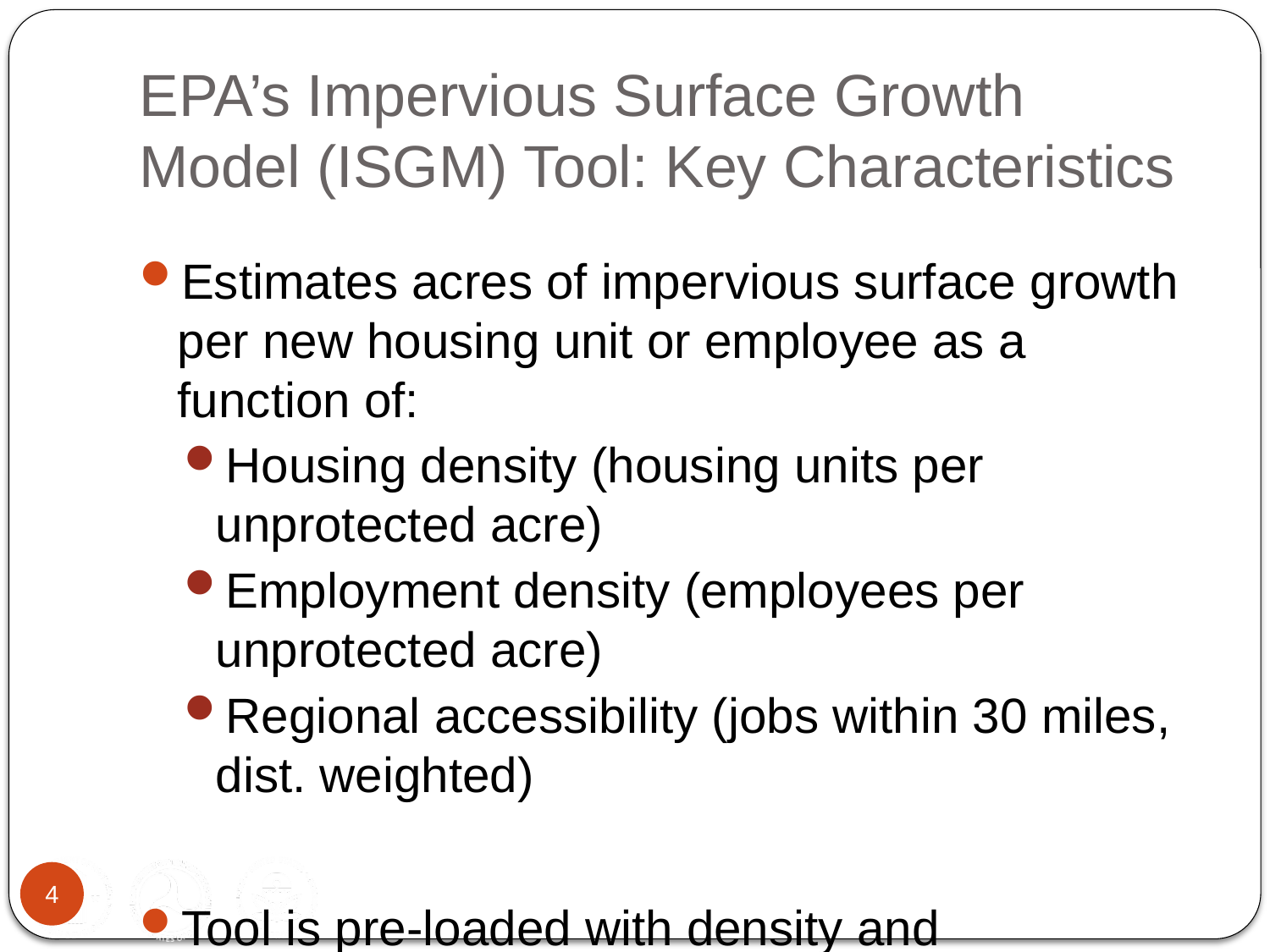

# EPA’s Impervious Surface Growth Model (ISGM) Tool: Key Characteristics
Estimates acres of impervious surface growth per new housing unit or employee as a function of:
Housing density (housing units per unprotected acre)
Employment density (employees per unprotected acre)
Regional accessibility (jobs within 30 miles, dist. weighted)

Tool is pre-loaded with density and accessibility data for all census block groups in the U.S.
4